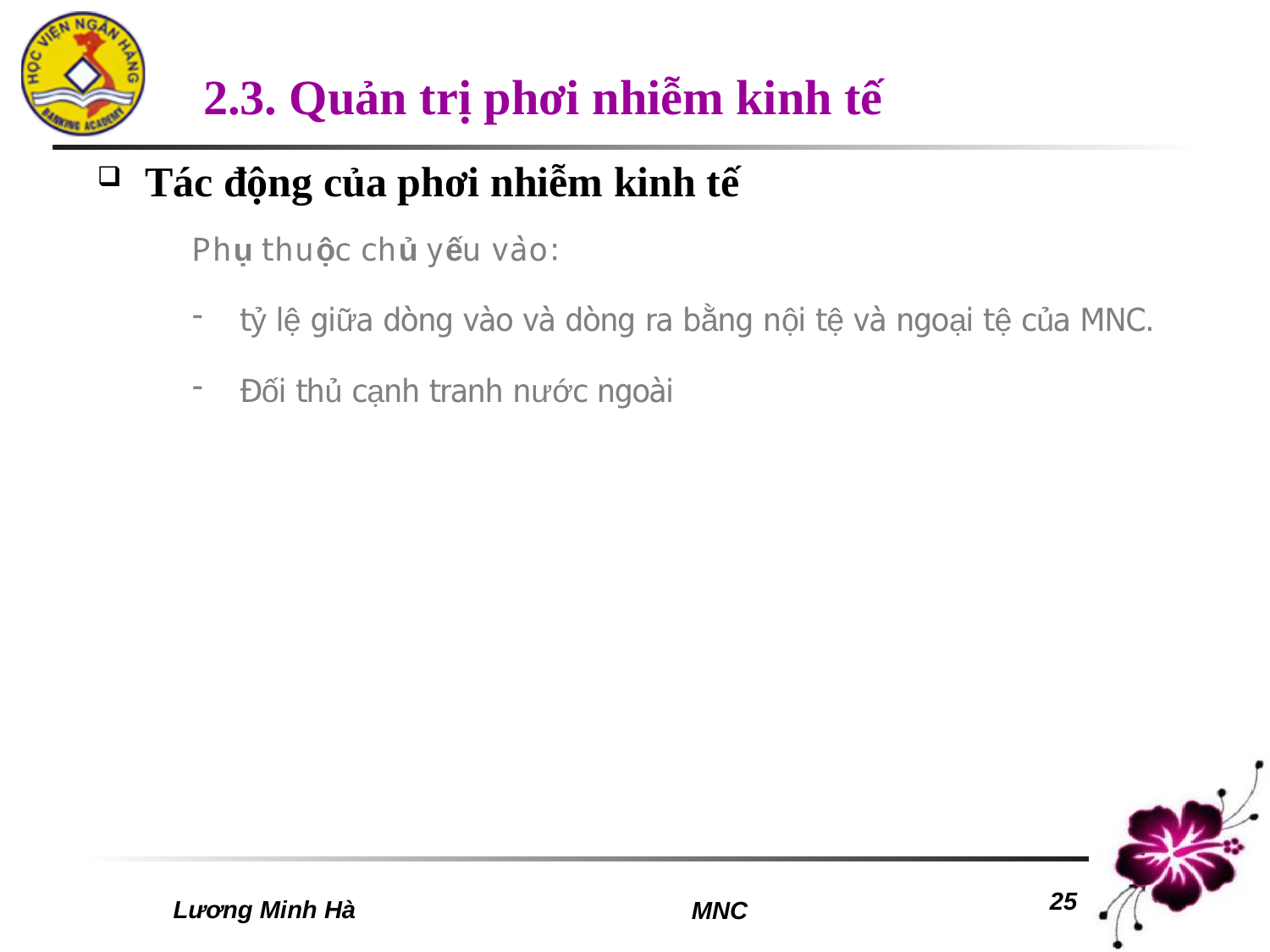

# 2.3. Quản trị phơi nhiễm kinh tế
Tác động của phơi nhiễm kinh tế
Phụ thuộc chủ yếu vào:
tỷ lệ giữa dòng vào và dòng ra bằng nội tệ và ngoại tệ của MNC.
Đối thủ cạnh tranh nước ngoài
Lương Minh Hà